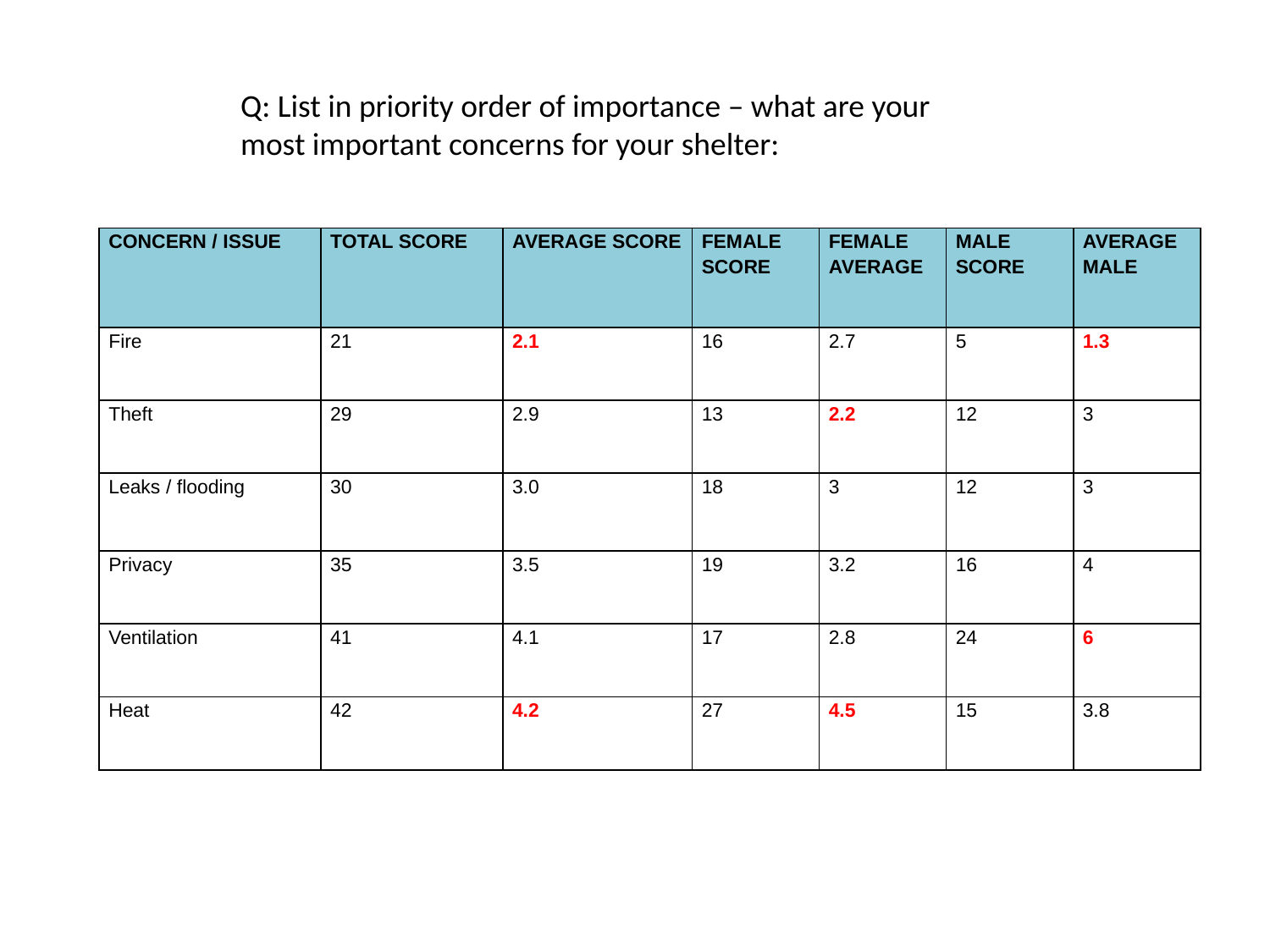

Q: List in priority order of importance – what are your most important concerns for your shelter:
| CONCERN / ISSUE | TOTAL SCORE | AVERAGE SCORE | FEMALE SCORE | FEMALE AVERAGE | MALE SCORE | AVERAGE MALE |
| --- | --- | --- | --- | --- | --- | --- |
| Fire | 21 | 2.1 | 16 | 2.7 | 5 | 1.3 |
| Theft | 29 | 2.9 | 13 | 2.2 | 12 | 3 |
| Leaks / flooding | 30 | 3.0 | 18 | 3 | 12 | 3 |
| Privacy | 35 | 3.5 | 19 | 3.2 | 16 | 4 |
| Ventilation | 41 | 4.1 | 17 | 2.8 | 24 | 6 |
| Heat | 42 | 4.2 | 27 | 4.5 | 15 | 3.8 |